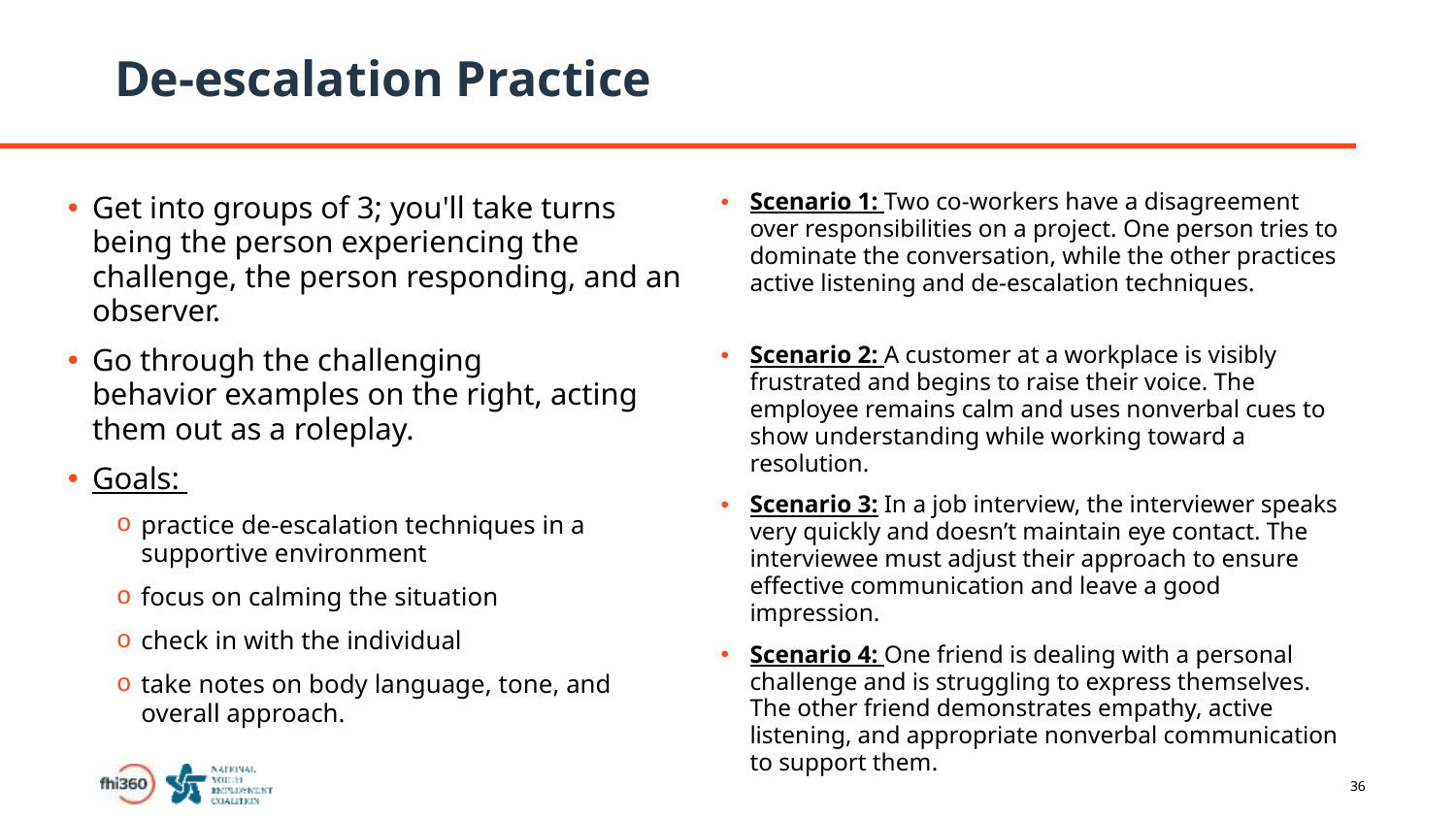

# De-escalation Practice
Scenario 1: Two co-workers have a disagreement over responsibilities on a project. One person tries to dominate the conversation, while the other practices active listening and de-escalation techniques.

Get into groups of 3; you'll take turns being the person experiencing the challenge, the person responding, and an observer.
Go through the challenging behavior examples on the right, acting them out as a roleplay.
Goals:
practice de-escalation techniques in a supportive environment
focus on calming the situation
check in with the individual
take notes on body language, tone, and overall approach.

Scenario 2: A customer at a workplace is visibly frustrated and begins to raise their voice. The employee remains calm and uses nonverbal cues to show understanding while working toward a resolution.

Scenario 3: In a job interview, the interviewer speaks very quickly and doesn’t maintain eye contact. The interviewee must adjust their approach to ensure effective communication and leave a good impression.

Scenario 4: One friend is dealing with a personal challenge and is struggling to express themselves. The other friend demonstrates empathy, active listening, and appropriate nonverbal communication to support them.